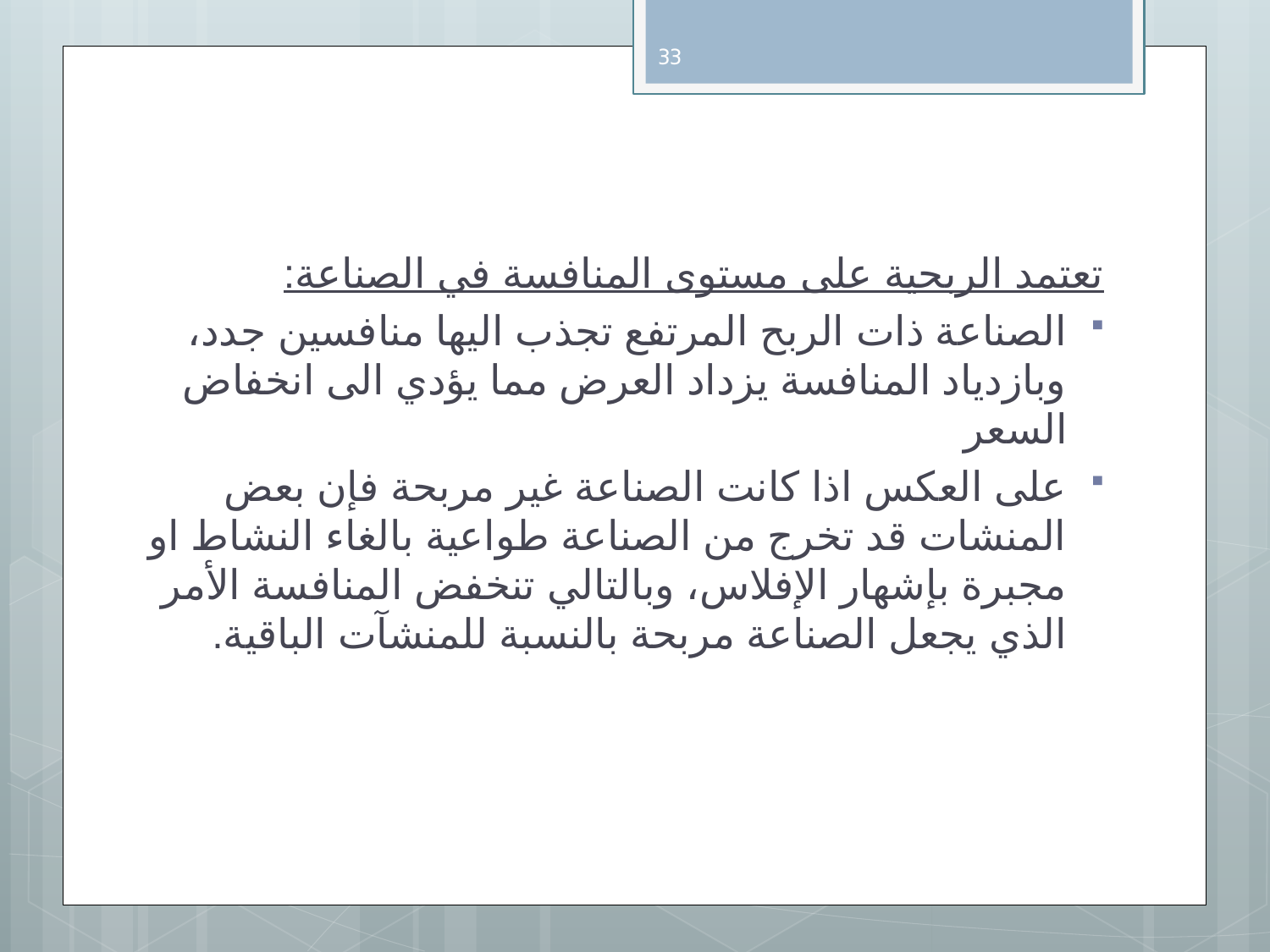

33
تعتمد الربحية على مستوى المنافسة في الصناعة:
الصناعة ذات الربح المرتفع تجذب اليها منافسين جدد، وبازدياد المنافسة يزداد العرض مما يؤدي الى انخفاض السعر
على العكس اذا كانت الصناعة غير مربحة فإن بعض المنشات قد تخرج من الصناعة طواعية بالغاء النشاط او مجبرة بإشهار الإفلاس، وبالتالي تنخفض المنافسة الأمر الذي يجعل الصناعة مربحة بالنسبة للمنشآت الباقية.